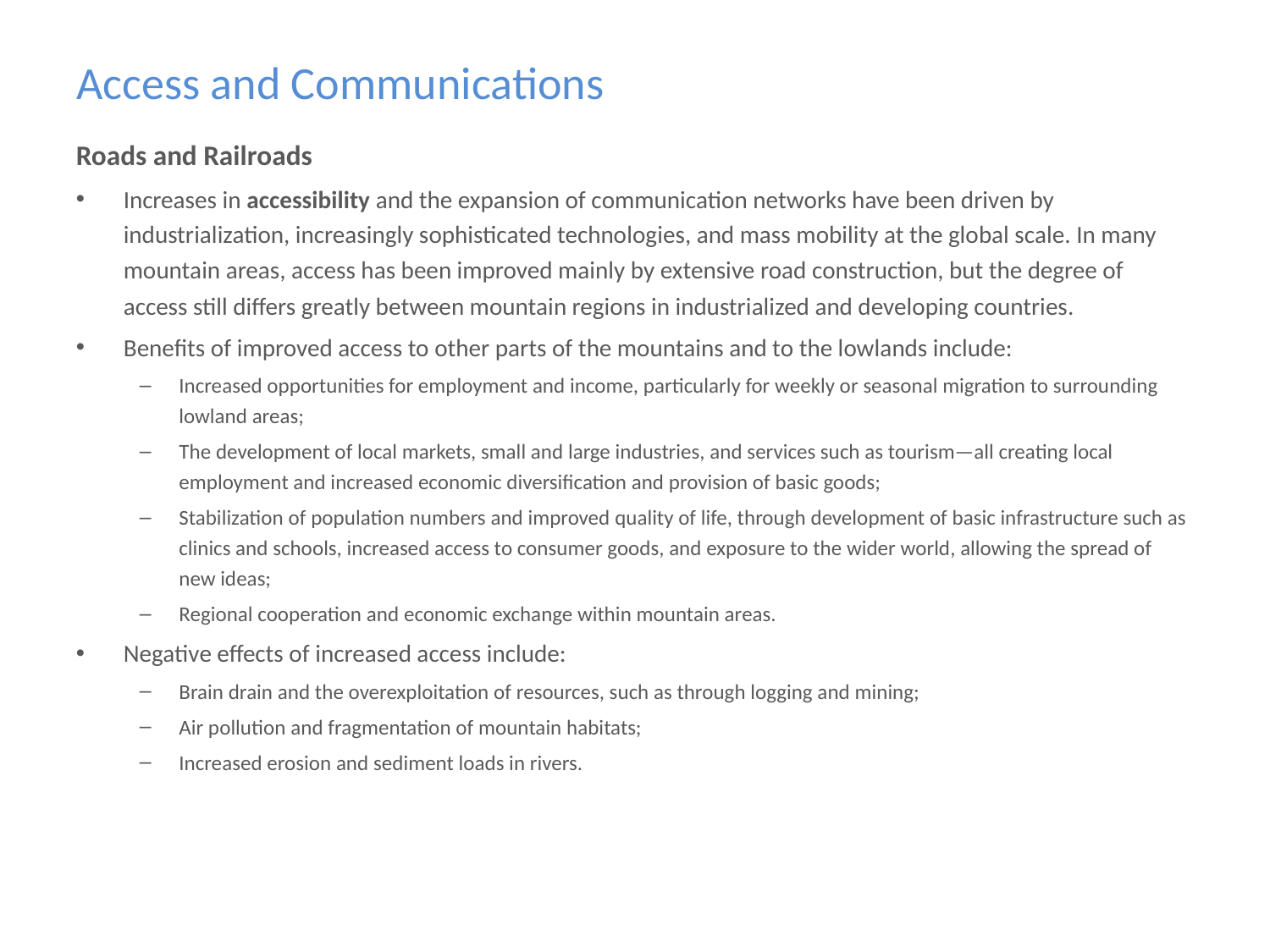

# Access and Communications
Roads and Railroads
Increases in accessibility and the expansion of communication networks have been driven by industrialization, increasingly sophisticated technologies, and mass mobility at the global scale. In many mountain areas, access has been improved mainly by extensive road construction, but the degree of access still differs greatly between mountain regions in industrialized and developing countries.
Benefits of improved access to other parts of the mountains and to the lowlands include:
Increased opportunities for employment and income, particularly for weekly or seasonal migration to surrounding lowland areas;
The development of local markets, small and large industries, and services such as tourism—all creating local employment and increased economic diversification and provision of basic goods;
Stabilization of population numbers and improved quality of life, through development of basic infrastructure such as clinics and schools, increased access to consumer goods, and exposure to the wider world, allowing the spread of new ideas;
Regional cooperation and economic exchange within mountain areas.
Negative effects of increased access include:
Brain drain and the overexploitation of resources, such as through logging and mining;
Air pollution and fragmentation of mountain habitats;
Increased erosion and sediment loads in rivers.